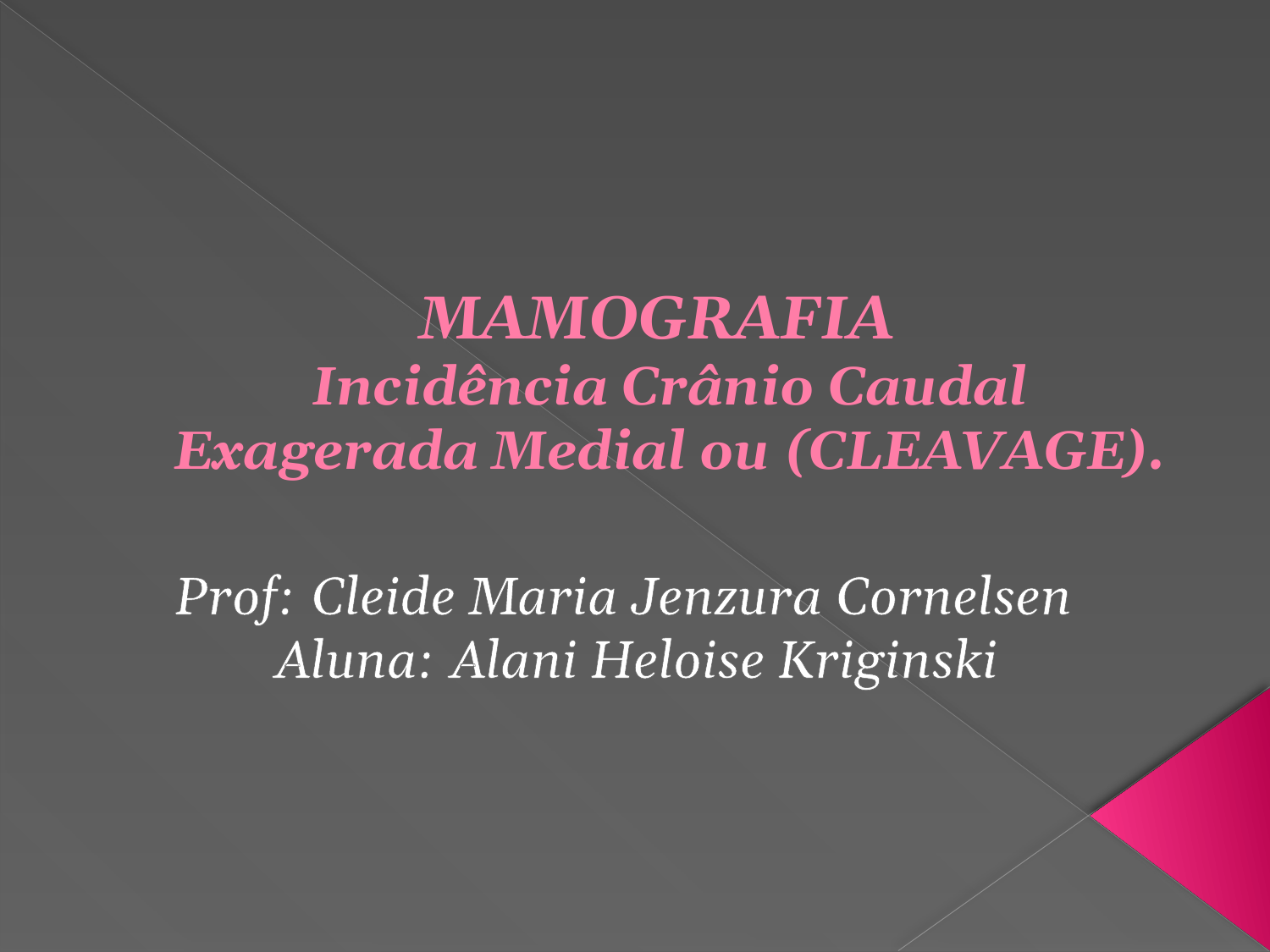

# MAMOGRAFIA Incidência Crânio Caudal Exagerada Medial ou (CLEAVAGE).
Prof: Cleide Maria Jenzura Cornelsen
Aluna: Alani Heloise Kriginski